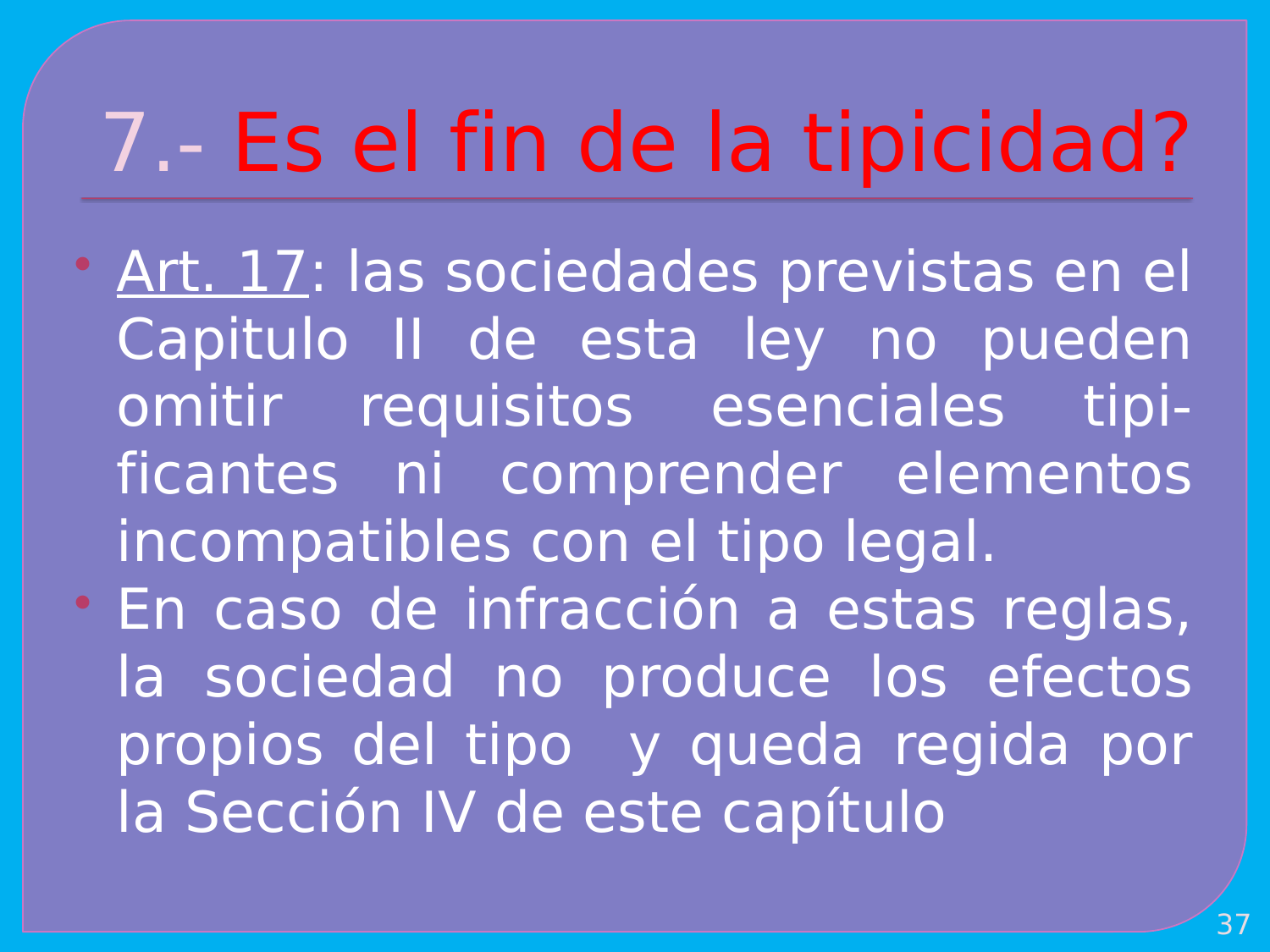

# 7.- Es el fin de la tipicidad?
Art. 17: las sociedades previstas en el Capitulo II de esta ley no pueden omitir requisitos esenciales tipi-ficantes ni comprender elementos incompatibles con el tipo legal.
En caso de infracción a estas reglas, la sociedad no produce los efectos propios del tipo  y queda regida por la Sección IV de este capítulo
37